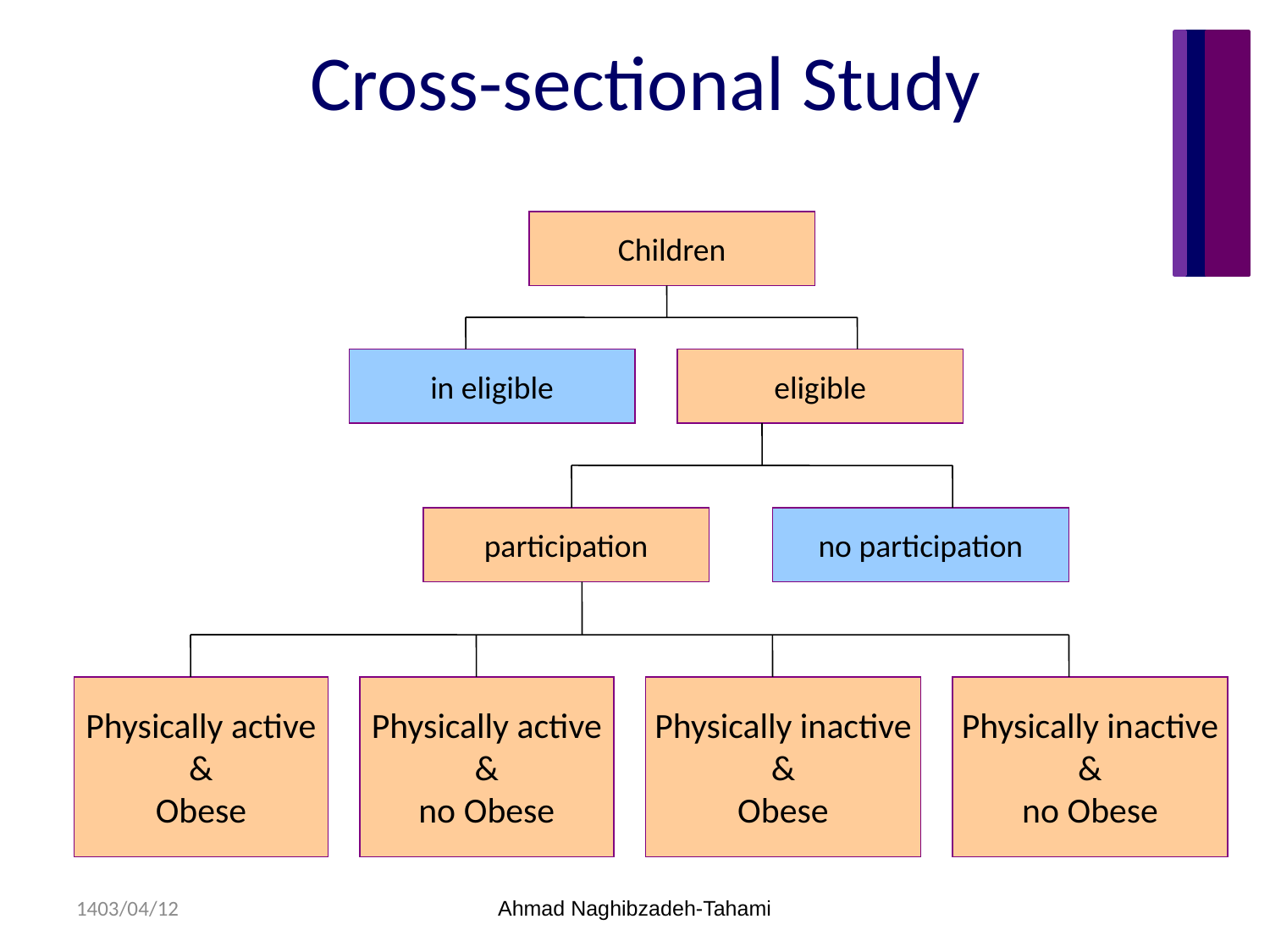

# Cross-sectional Study
Children

in eligible
eligible

participation
no participation

Physically active
&
Obese
Physically active
&
no Obese
Physically inactive
&
Obese
Physically inactive
&
no Obese
1403/04/12
Ahmad Naghibzadeh-Tahami